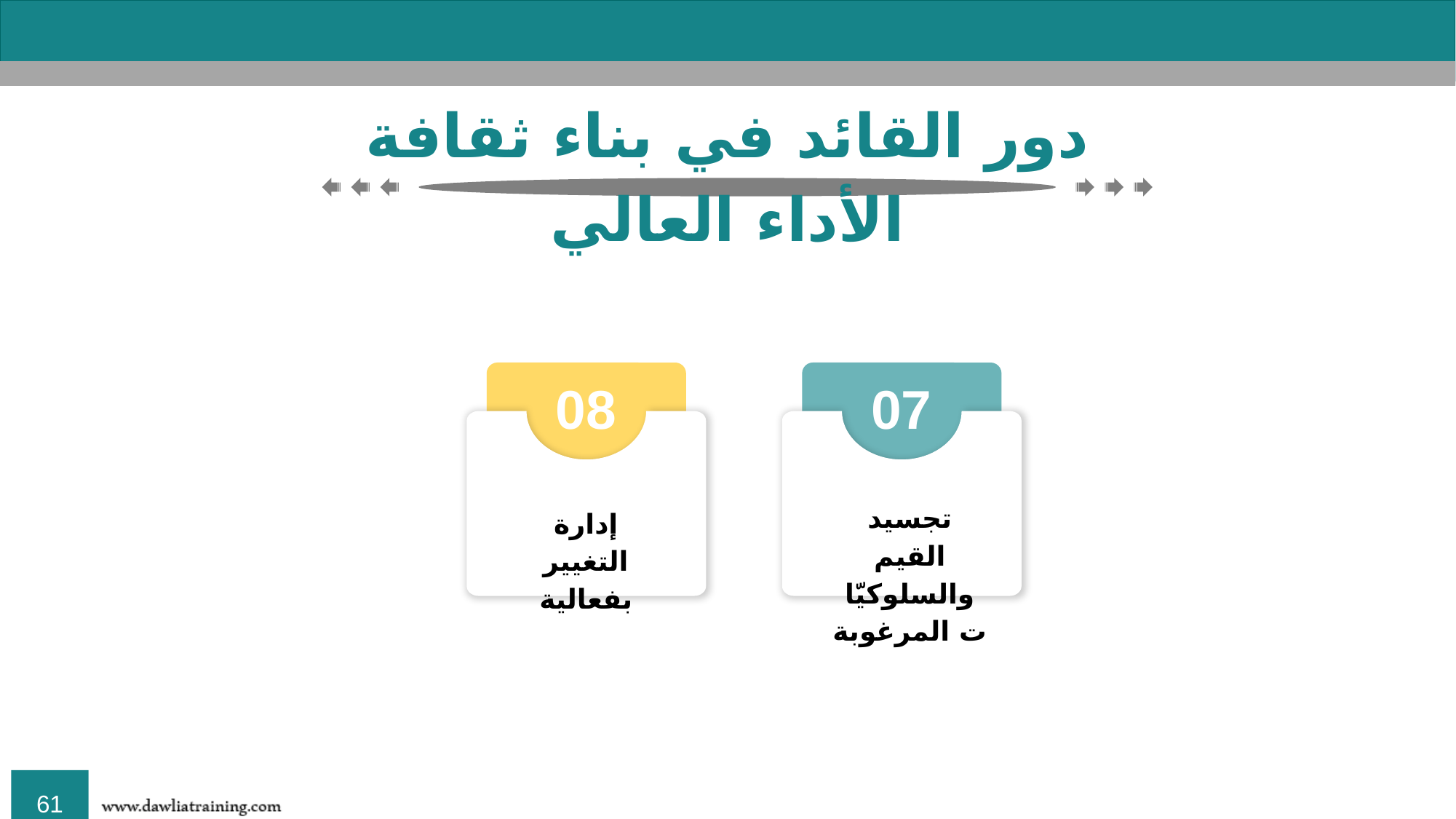

دور القائد في بناء ثقافة الأداء العالي

08

إدارة التغيير بفعالية

07

تجسيد القيم والسلوكيّات المرغوبة